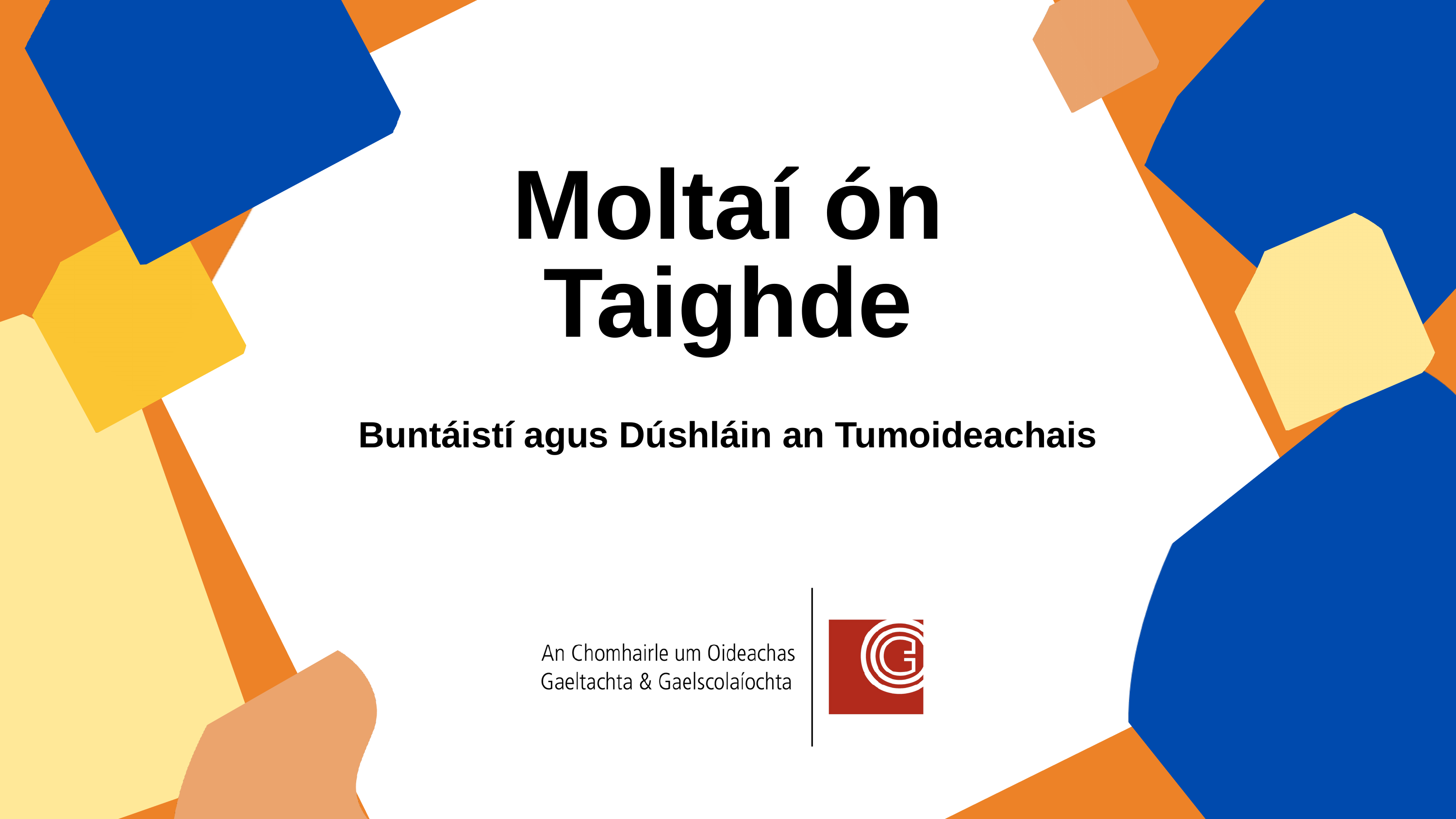

Moltaí ón Taighde
Buntáistí agus Dúshláin an Tumoideachais